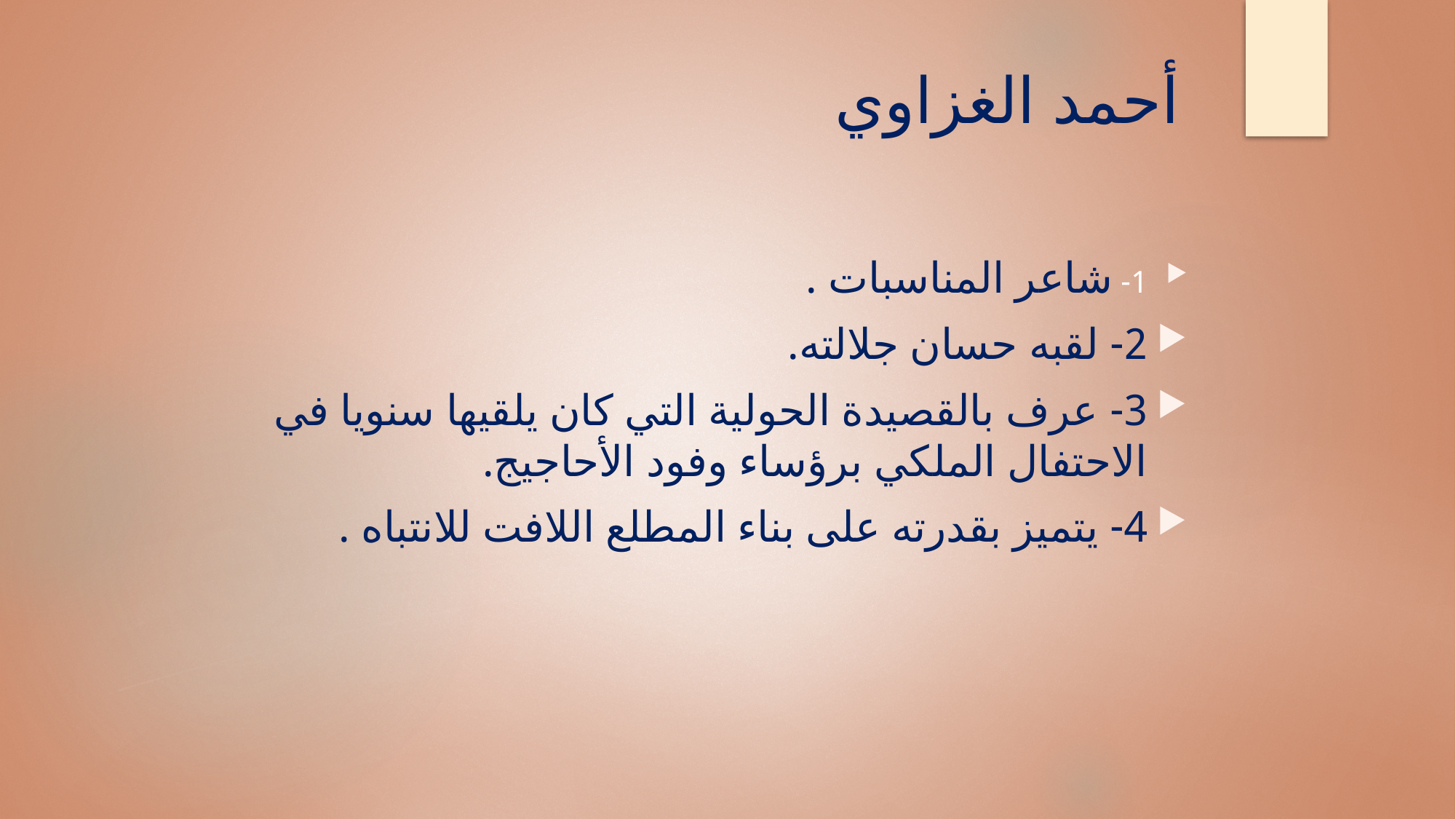

# أحمد الغزاوي
1- شاعر المناسبات .
2- لقبه حسان جلالته.
3- عرف بالقصيدة الحولية التي كان يلقيها سنويا في الاحتفال الملكي برؤساء وفود الأحاجيج.
4- يتميز بقدرته على بناء المطلع اللافت للانتباه .